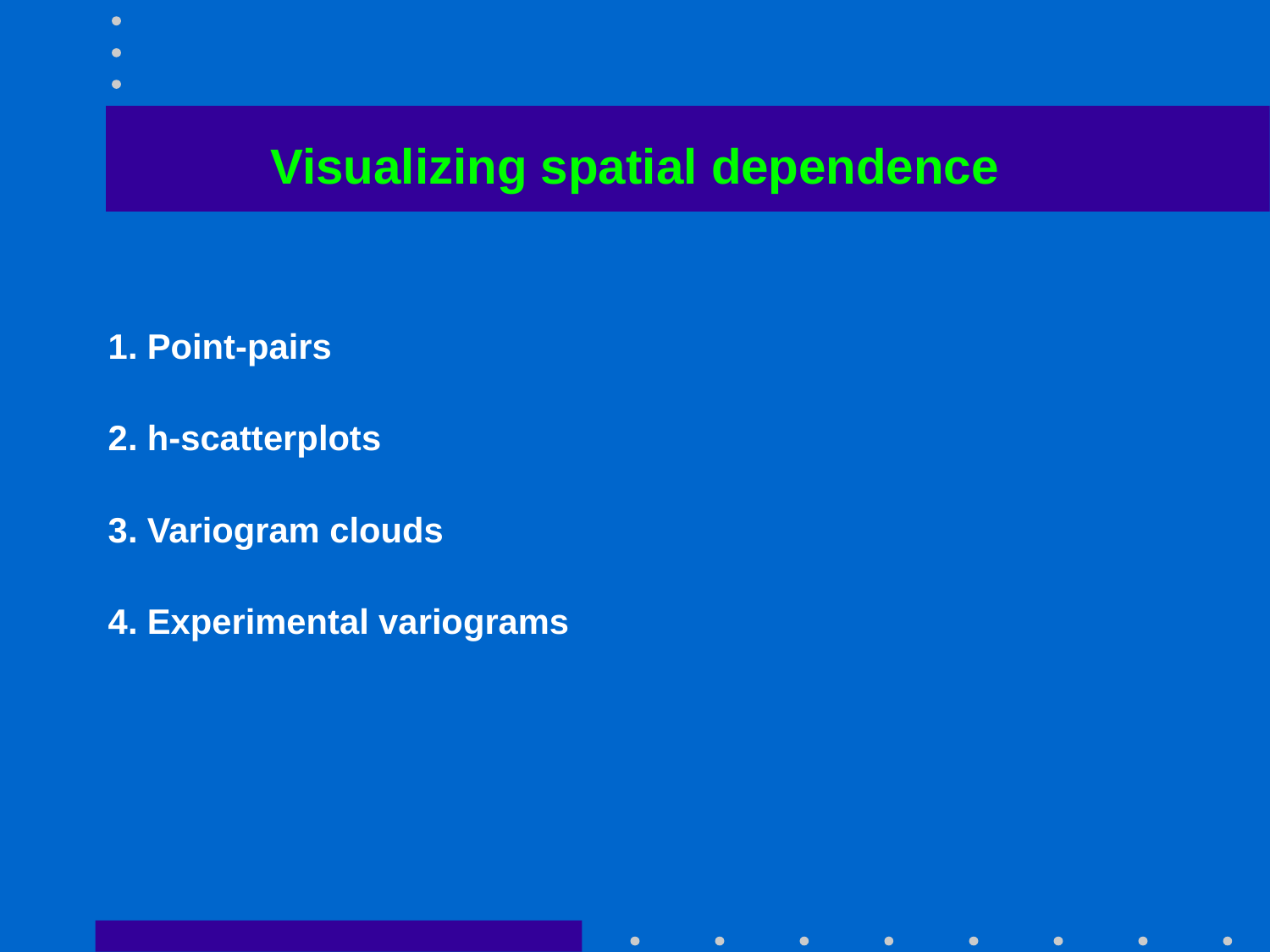

# Visualizing spatial dependence
1. Point-pairs
2. h-scatterplots
3. Variogram clouds
4. Experimental variograms